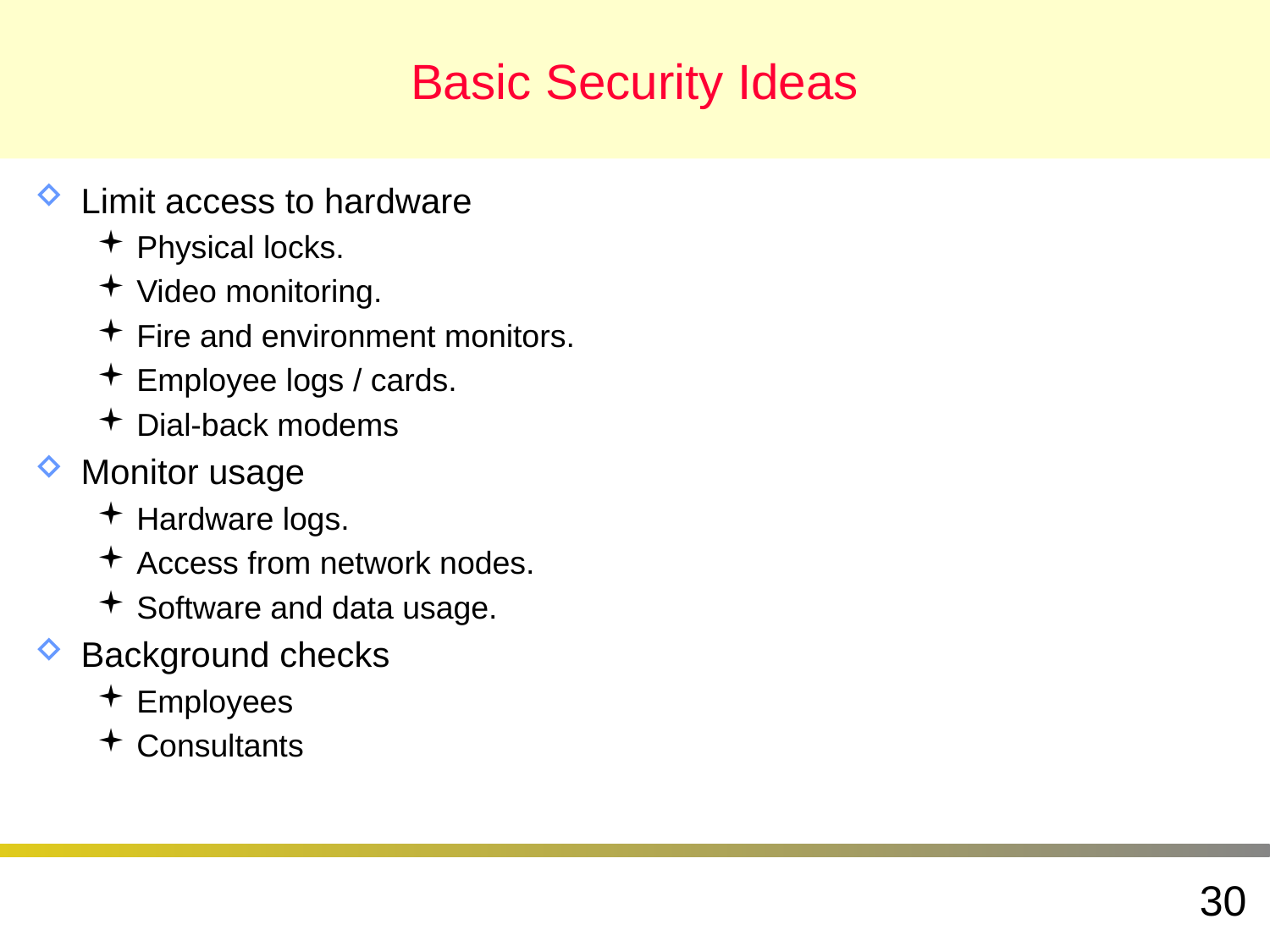

# Basic Security Ideas
Limit access to hardware
Physical locks.
Video monitoring.
Fire and environment monitors.
Employee logs / cards.
Dial-back modems
Monitor usage
Hardware logs.
Access from network nodes.
Software and data usage.
Background checks
Employees
Consultants
30